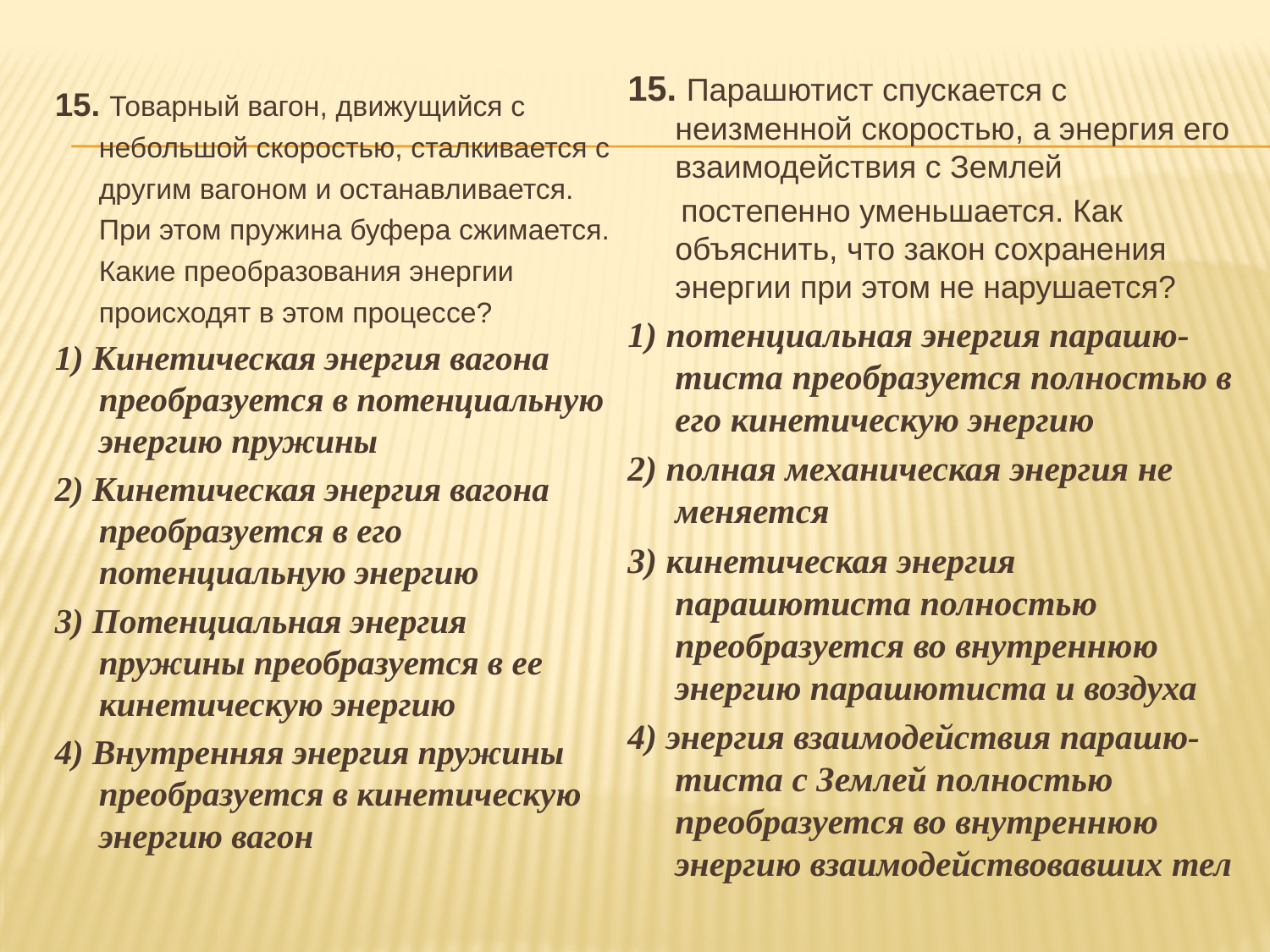

15. Парашютист спускается с неизменной скоростью, а энергия его взаимодействия с Землей
      постепенно уменьшается. Как объяснить, что закон сохранения энергии при этом не нарушается?
1) потенциальная энергия парашю-тиста преобразуется полностью в его кинетическую энергию
2) полная механическая энергия не меняется
3) кинетическая энергия парашютиста полностью преобразуется во внутреннюю энергию парашютиста и воздуха
4) энергия взаимодействия парашю-тиста с Землей полностью преобразуется во внутреннюю энергию взаимодействовавших тел
15. Товарный вагон, движущийся с небольшой скоростью, сталкивается с другим вагоном и останавливается. При этом пружина буфера сжимается. Какие преобразования энергии происходят в этом процессе?
1) Кинетическая энергия вагона преобразуется в потенциальную энергию пружины
2) Кинетическая энергия вагона преобразуется в его потенциальную энергию
3) Потенциальная энергия пружины преобразуется в ее кинетическую энергию
4) Внутренняя энергия пружины преобразуется в кинетическую энергию вагон
#